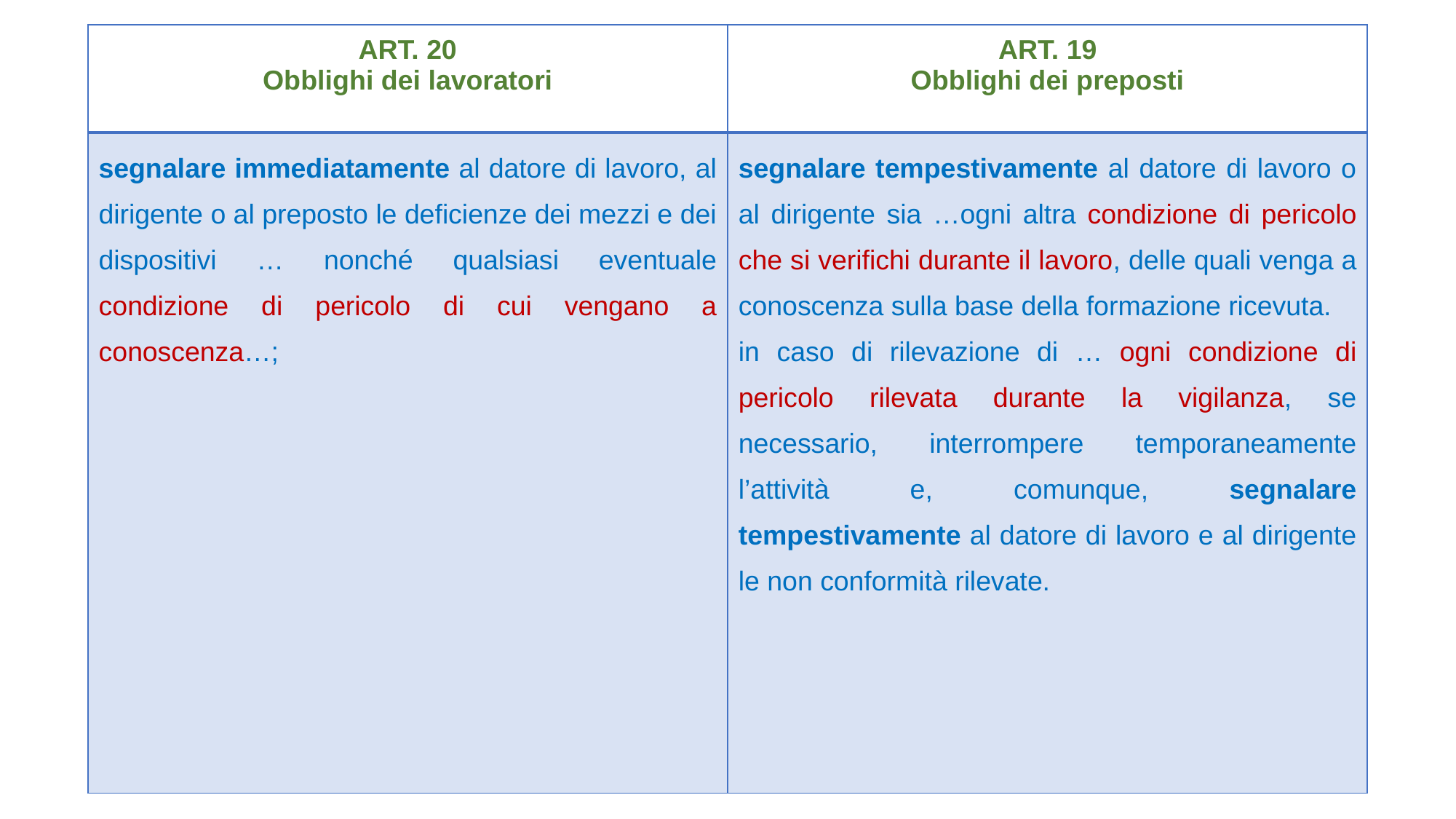

| ART. 20 Obblighi dei lavoratori | ART. 19 Obblighi dei preposti |
| --- | --- |
| segnalare immediatamente al datore di lavoro, al dirigente o al preposto le deficienze dei mezzi e dei dispositivi … nonché qualsiasi eventuale condizione di pericolo di cui vengano a conoscenza…; | segnalare tempestivamente al datore di lavoro o al dirigente sia …ogni altra condizione di pericolo che si verifichi durante il lavoro, delle quali venga a conoscenza sulla base della formazione ricevuta. in caso di rilevazione di … ogni condizione di pericolo rilevata durante la vigilanza, se necessario, interrompere temporaneamente l’attività e, comunque, segnalare tempestivamente al datore di lavoro e al dirigente le non conformità rilevate. |